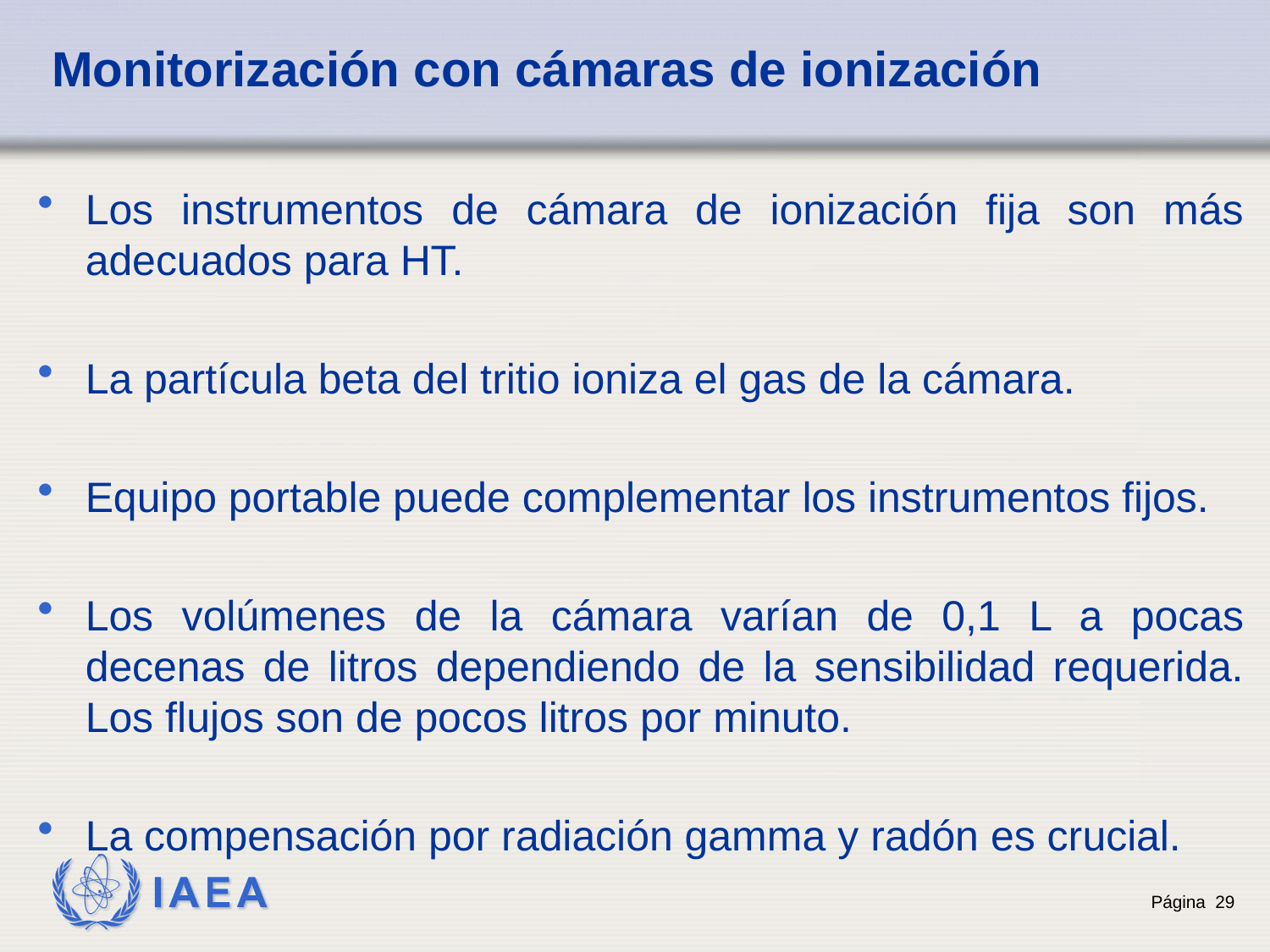

# Monitorización con cámaras de ionización
Los instrumentos de cámara de ionización fija son más adecuados para HT.

La partícula beta del tritio ioniza el gas de la cámara.

Equipo portable puede complementar los instrumentos fijos.

Los volúmenes de la cámara varían de 0,1 L a pocas decenas de litros dependiendo de la sensibilidad requerida. Los flujos son de pocos litros por minuto.

La compensación por radiación gamma y radón es crucial.
Página  29